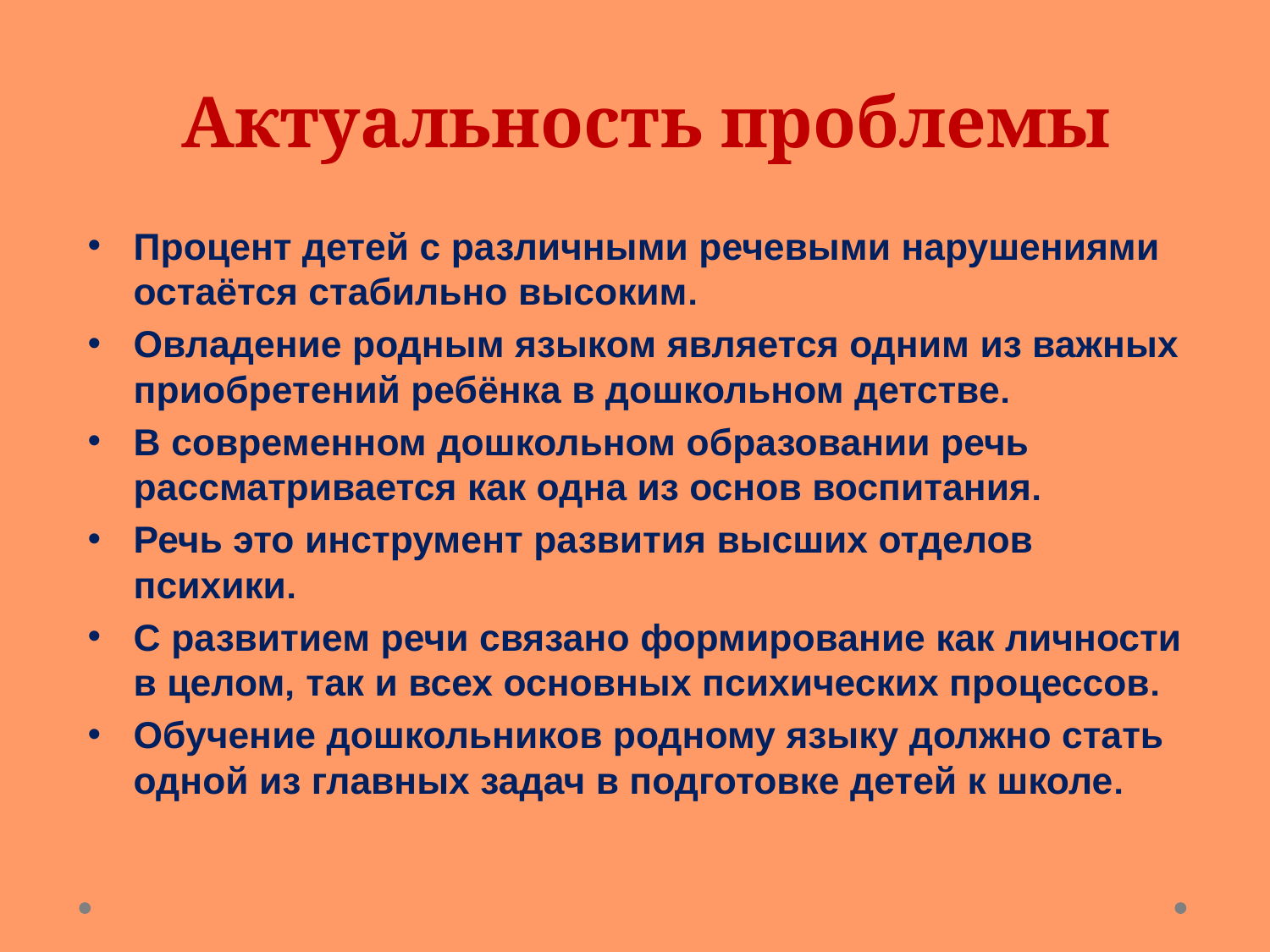

# Актуальность проблемы
Процент детей с различными речевыми нарушениями остаётся стабильно высоким.
Овладение родным языком является одним из важных приобретений ребёнка в дошкольном детстве.
В современном дошкольном образовании речь рассматривается как одна из основ воспитания.
Речь это инструмент развития высших отделов психики.
С развитием речи связано формирование как личности в целом, так и всех основных психических процессов.
Обучение дошкольников родному языку должно стать одной из главных задач в подготовке детей к школе.